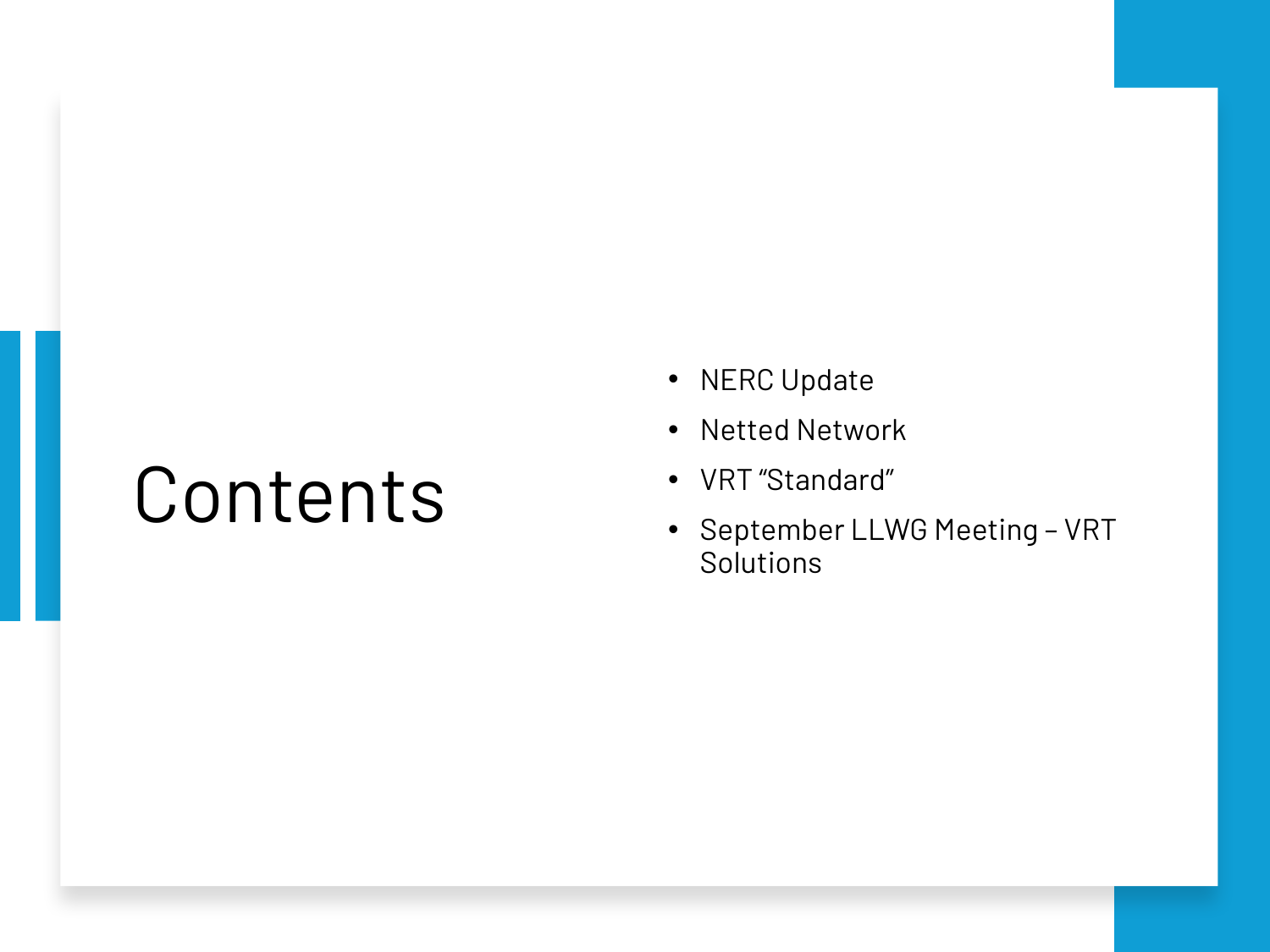

# Contents
NERC Update
Netted Network
VRT “Standard”
September LLWG Meeting – VRT Solutions

2